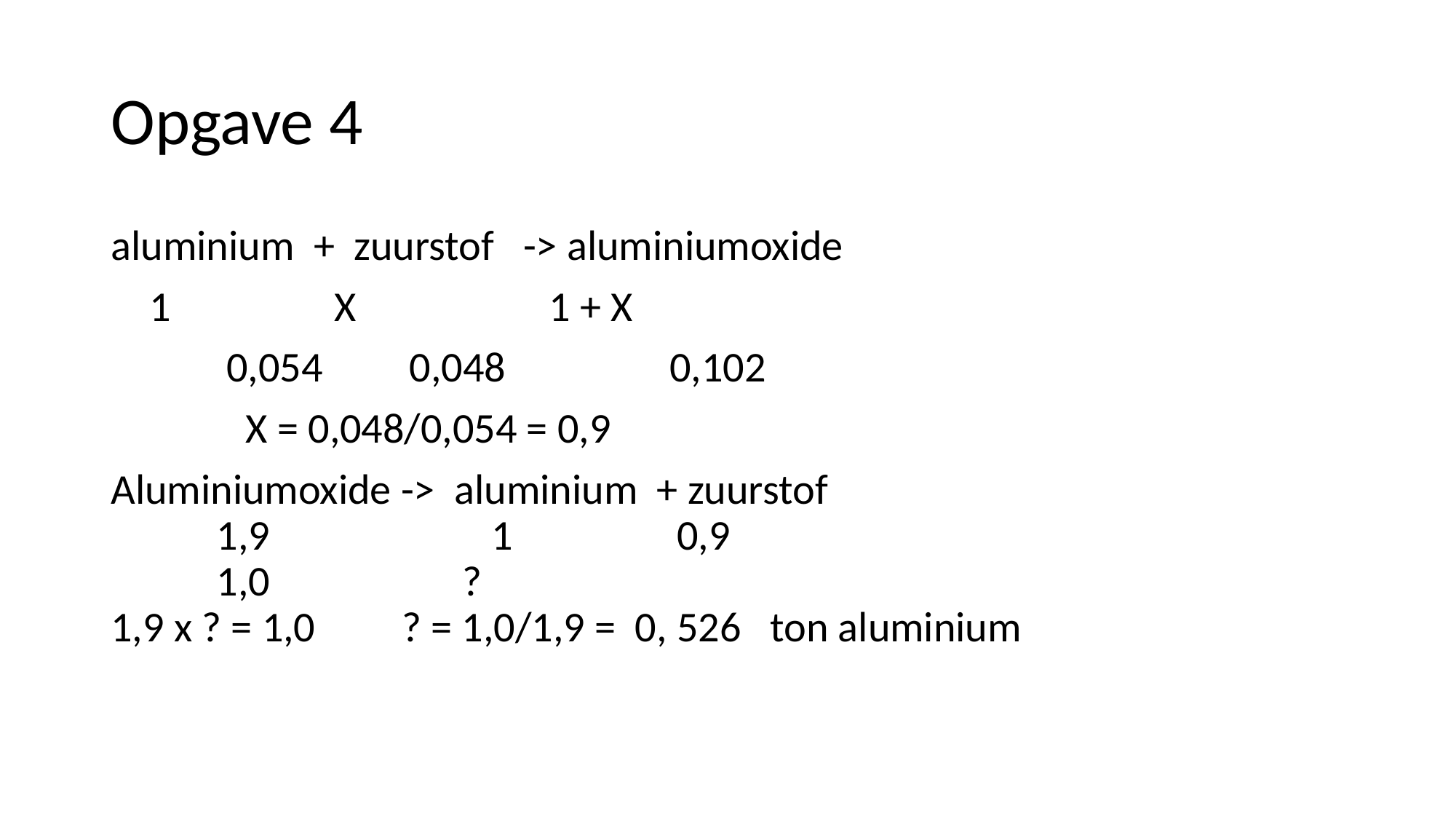

# Opgave 4
aluminium  +  zuurstof   -> aluminiumoxide
    1                 X                    1 + X
            0,054         0,048                 0,102
              X = 0,048/0,054 = 0,9
Aluminiumoxide ->  aluminium  + zuurstof
           1,9                       1                 0,9
           1,0                    ?
1,9 x ? = 1,0         ? = 1,0/1,9 =  0, 526   ton aluminium